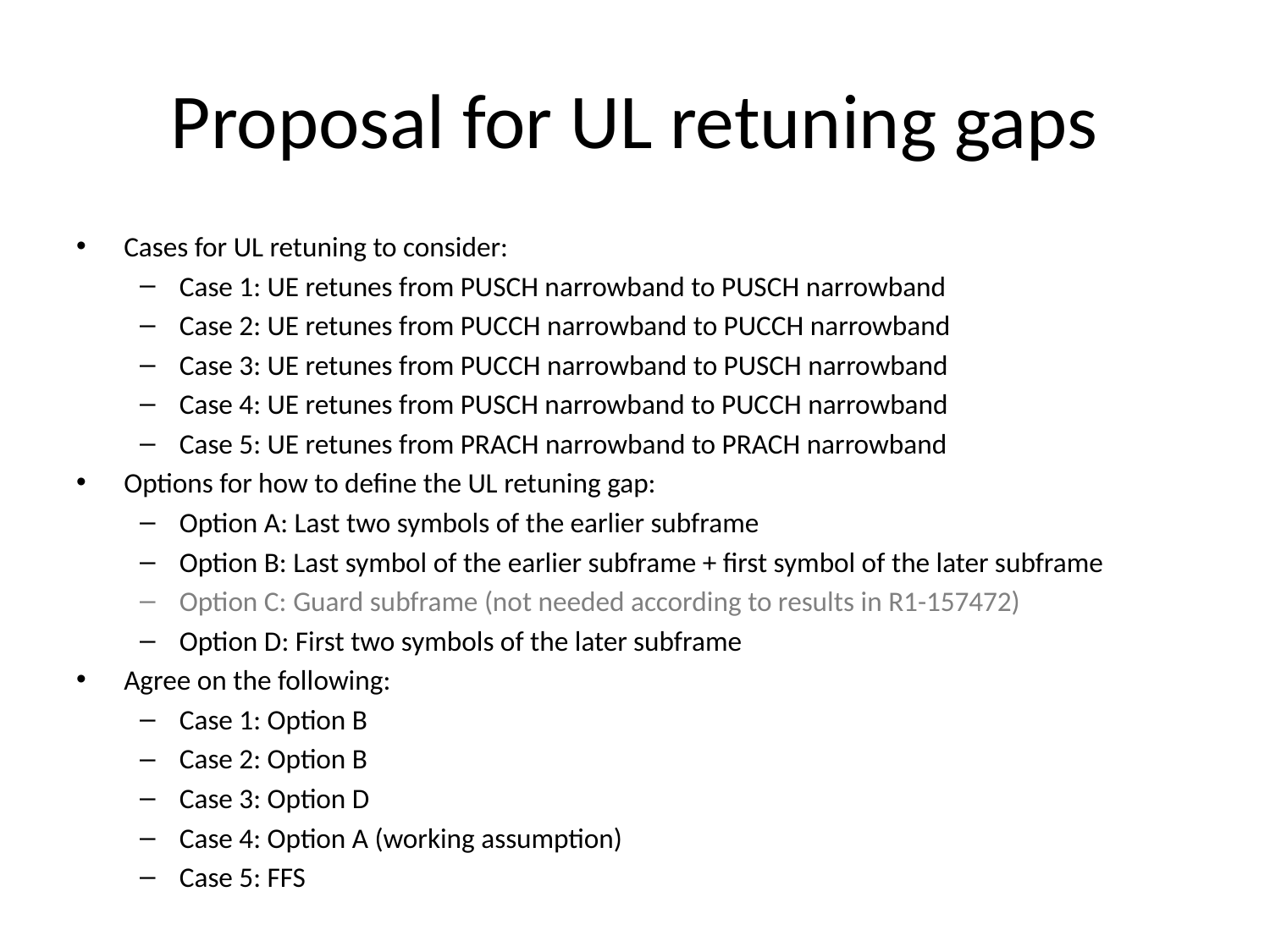

# Proposal for UL retuning gaps
Cases for UL retuning to consider:
Case 1: UE retunes from PUSCH narrowband to PUSCH narrowband
Case 2: UE retunes from PUCCH narrowband to PUCCH narrowband
Case 3: UE retunes from PUCCH narrowband to PUSCH narrowband
Case 4: UE retunes from PUSCH narrowband to PUCCH narrowband
Case 5: UE retunes from PRACH narrowband to PRACH narrowband
Options for how to define the UL retuning gap:
Option A: Last two symbols of the earlier subframe
Option B: Last symbol of the earlier subframe + first symbol of the later subframe
Option C: Guard subframe (not needed according to results in R1-157472)
Option D: First two symbols of the later subframe
Agree on the following:
Case 1: Option B
Case 2: Option B
Case 3: Option D
Case 4: Option A (working assumption)
Case 5: FFS